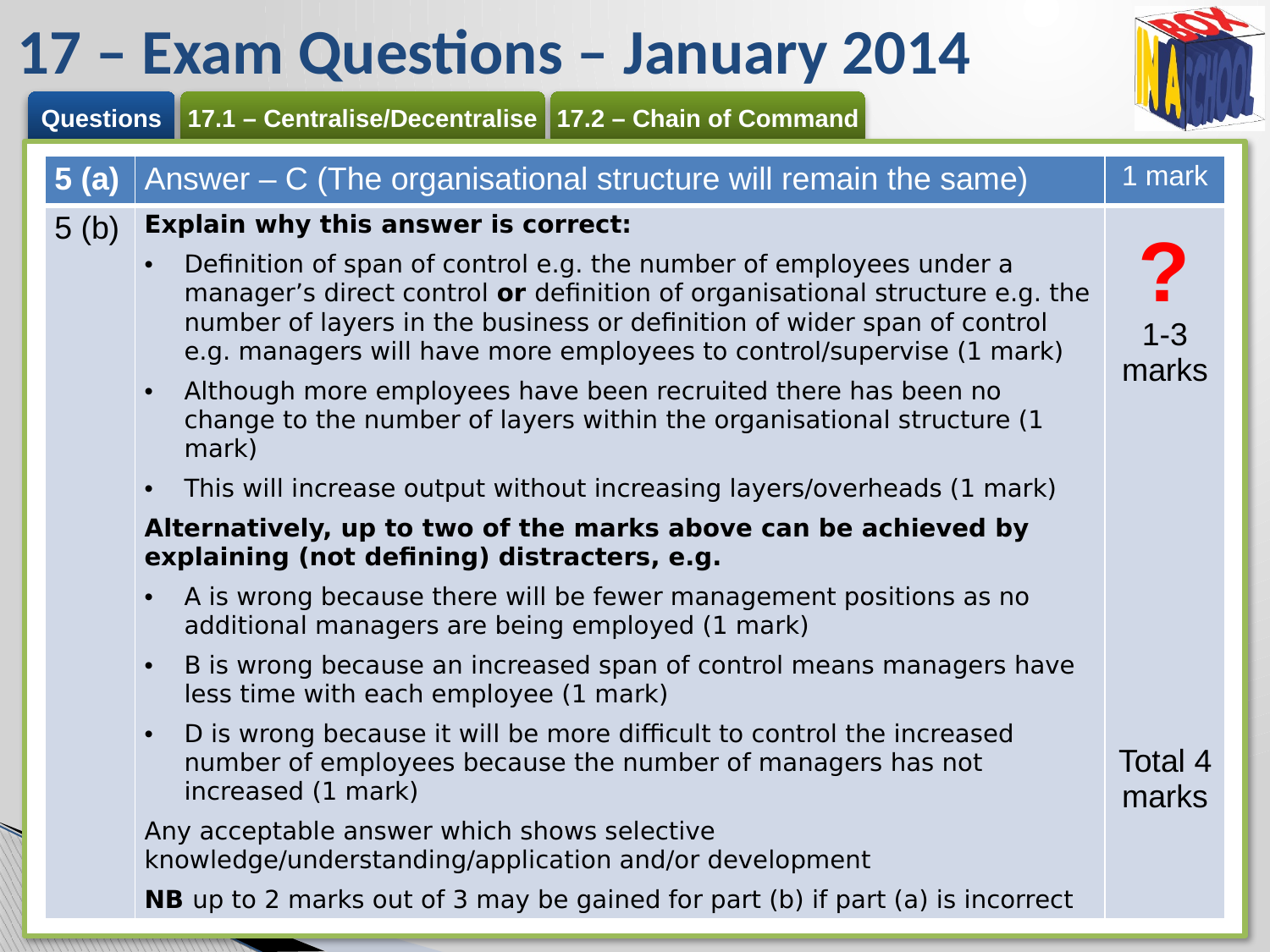

# 17 – Exam Questions – January 2014
| 5 (a) | Answer – C (The organisational structure will remain the same) | 1 mark |
| --- | --- | --- |
| 5 (b) | Explain why this answer is correct: Definition of span of control e.g. the number of employees under a manager’s direct control or definition of organisational structure e.g. the number of layers in the business or definition of wider span of control e.g. managers will have more employees to control/supervise (1 mark) Although more employees have been recruited there has been no change to the number of layers within the organisational structure (1 mark) This will increase output without increasing layers/overheads (1 mark) Alternatively, up to two of the marks above can be achieved by explaining (not defining) distracters, e.g. A is wrong because there will be fewer management positions as no additional managers are being employed (1 mark) B is wrong because an increased span of control means managers have less time with each employee (1 mark) D is wrong because it will be more difficult to control the increased number of employees because the number of managers has not increased (1 mark) Any acceptable answer which shows selective knowledge/understanding/application and/or development NB up to 2 marks out of 3 may be gained for part (b) if part (a) is incorrect | 1-3 marks Total 4 marks |
?